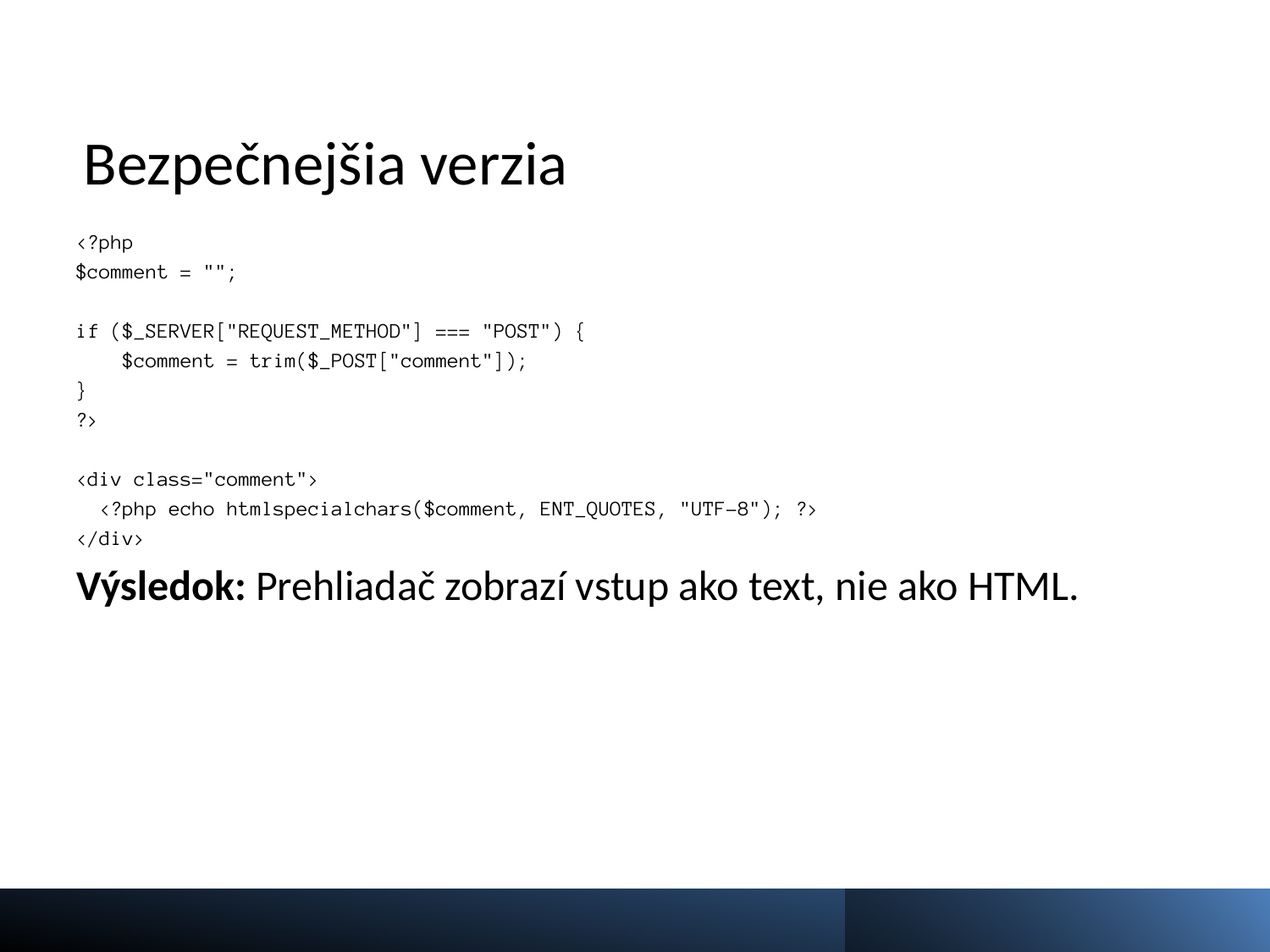

# Bezpečnejšia verzia
<?php
$comment = "";

if ($_SERVER["REQUEST_METHOD"] === "POST") {
    $comment = trim($_POST["comment"]);
}
?>

<div class="comment">
  <?php echo htmlspecialchars($comment, ENT_QUOTES, "UTF-8"); ?>
</div>
Výsledok: Prehliadač zobrazí vstup ako text, nie ako HTML.